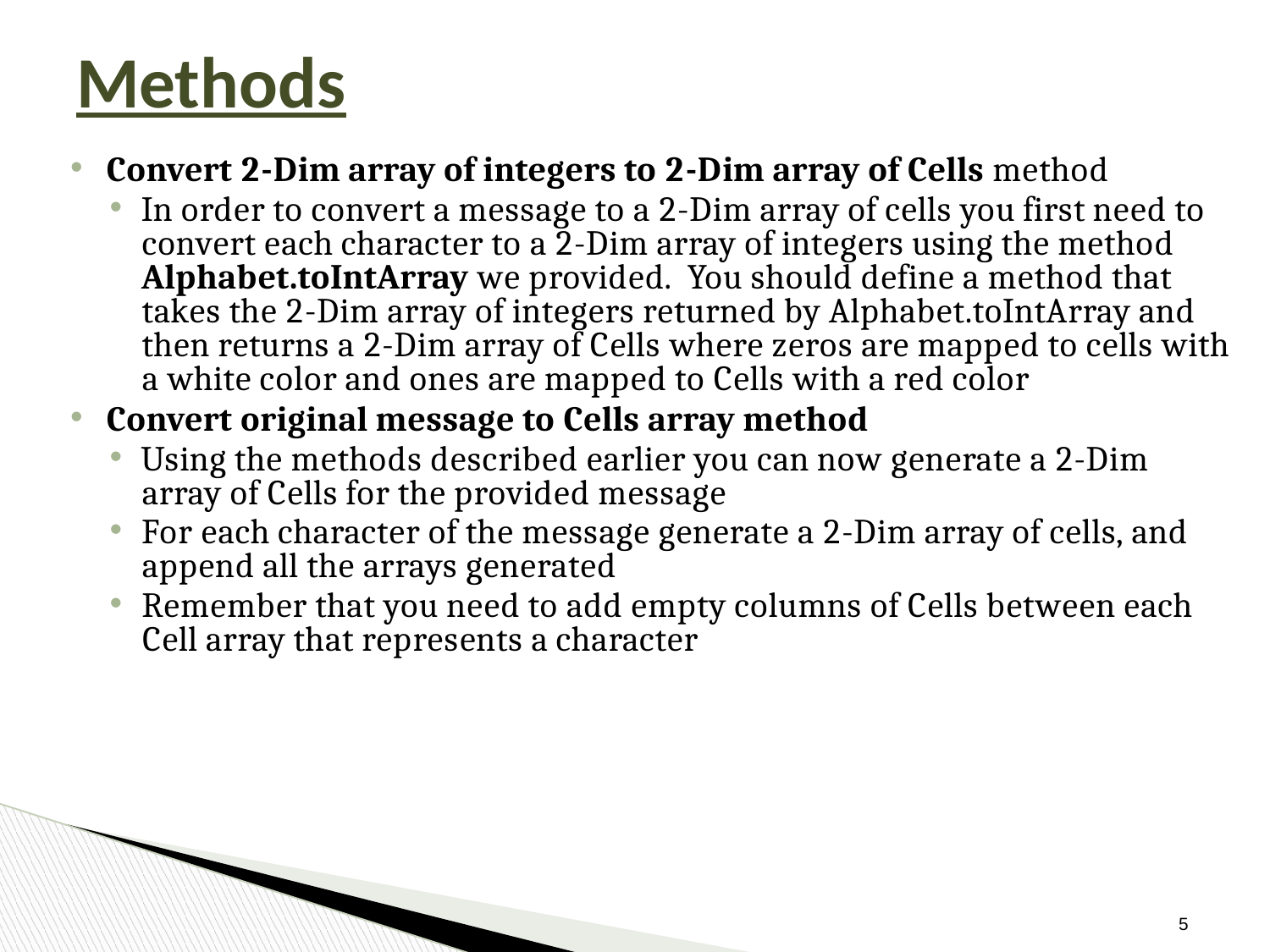

# Methods
Convert 2-Dim array of integers to 2-Dim array of Cells method
In order to convert a message to a 2-Dim array of cells you first need to convert each character to a 2-Dim array of integers using the method Alphabet.toIntArray we provided.  You should define a method that takes the 2-Dim array of integers returned by Alphabet.toIntArray and then returns a 2-Dim array of Cells where zeros are mapped to cells with a white color and ones are mapped to Cells with a red color
Convert original message to Cells array method
Using the methods described earlier you can now generate a 2-Dim array of Cells for the provided message
For each character of the message generate a 2-Dim array of cells, and append all the arrays generated
Remember that you need to add empty columns of Cells between each Cell array that represents a character

5